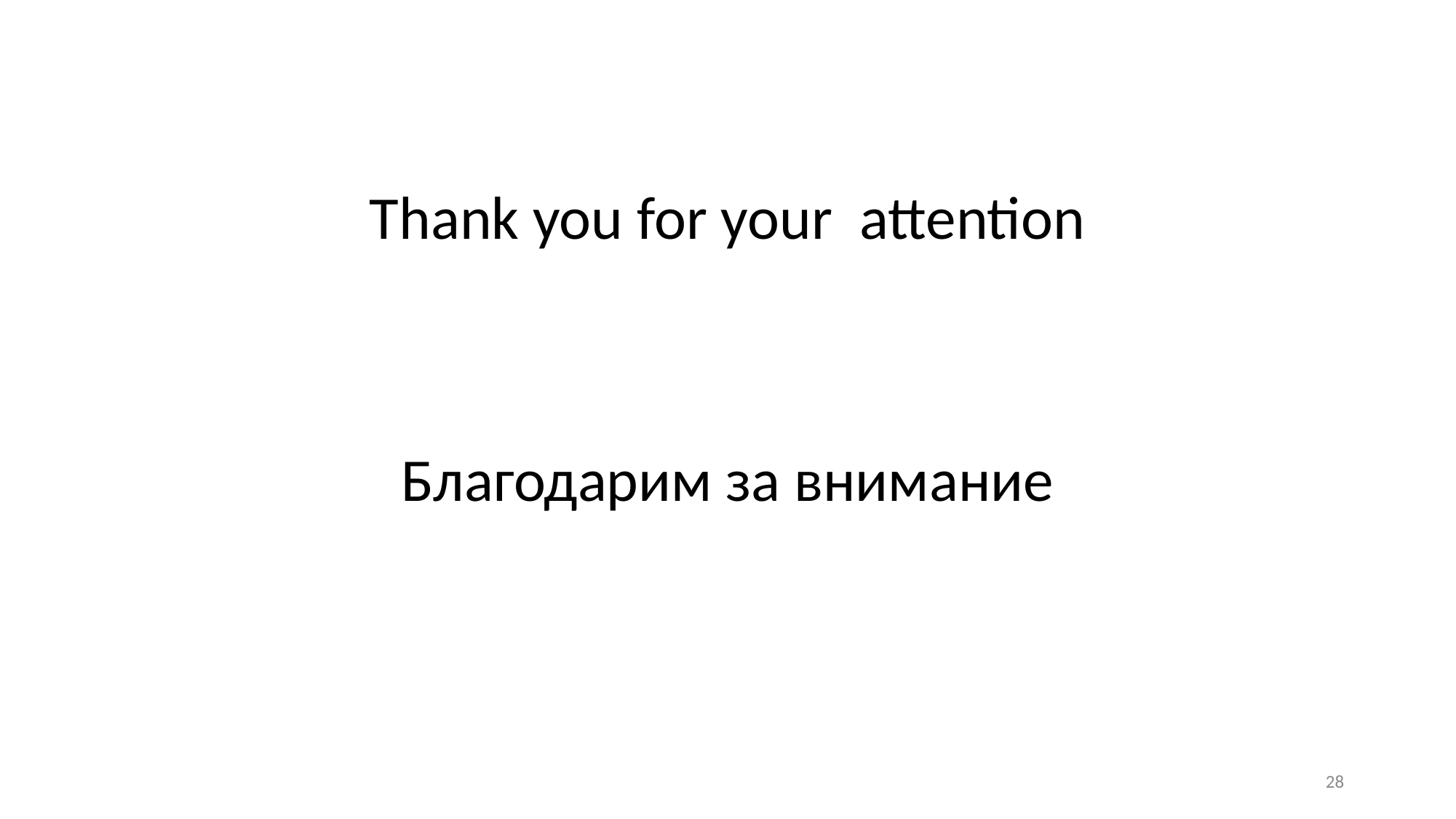

# Thank you for your  attention Благодарим за внимание
28